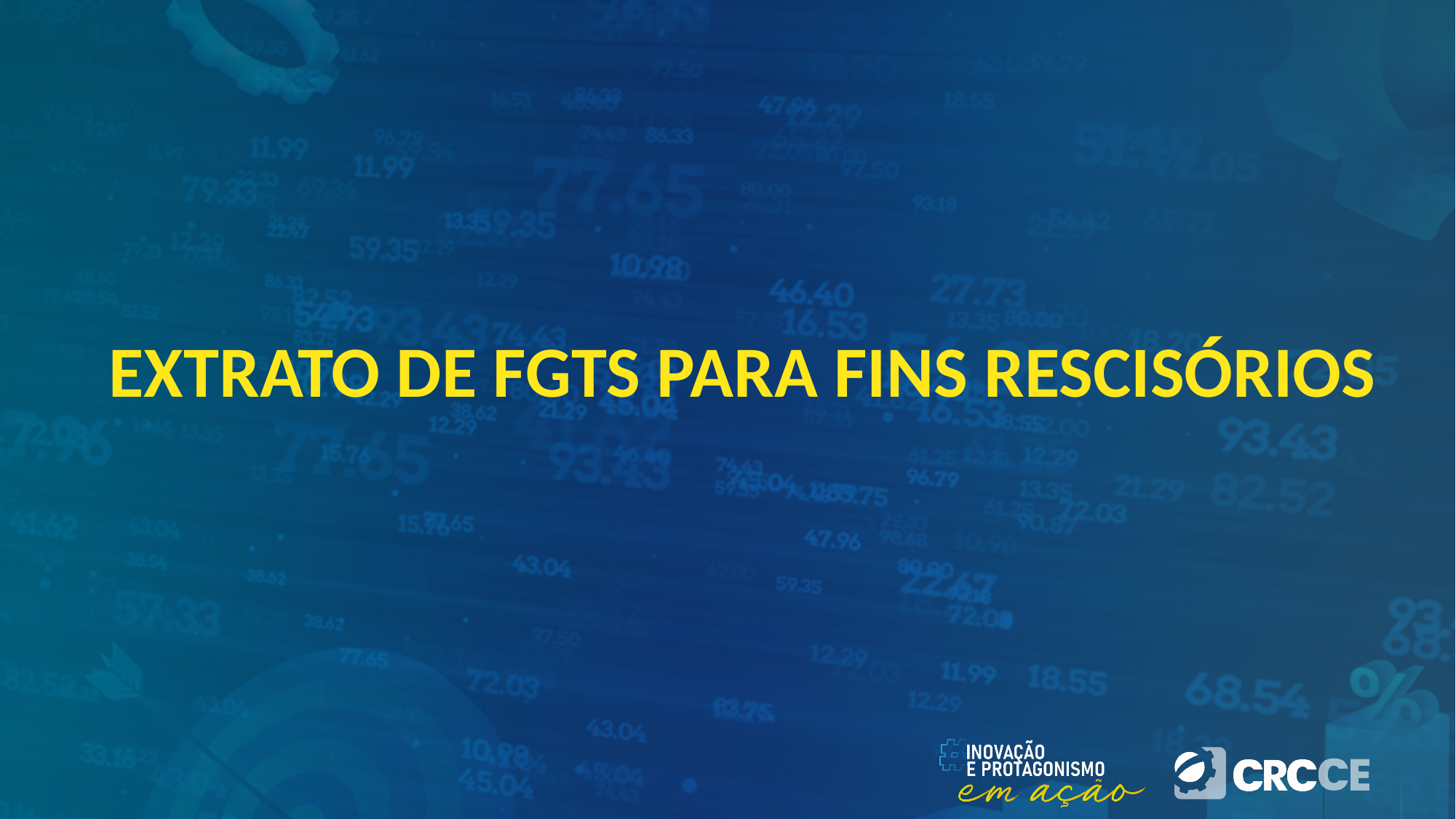

# Extrato de FGTS para fins rescisórios